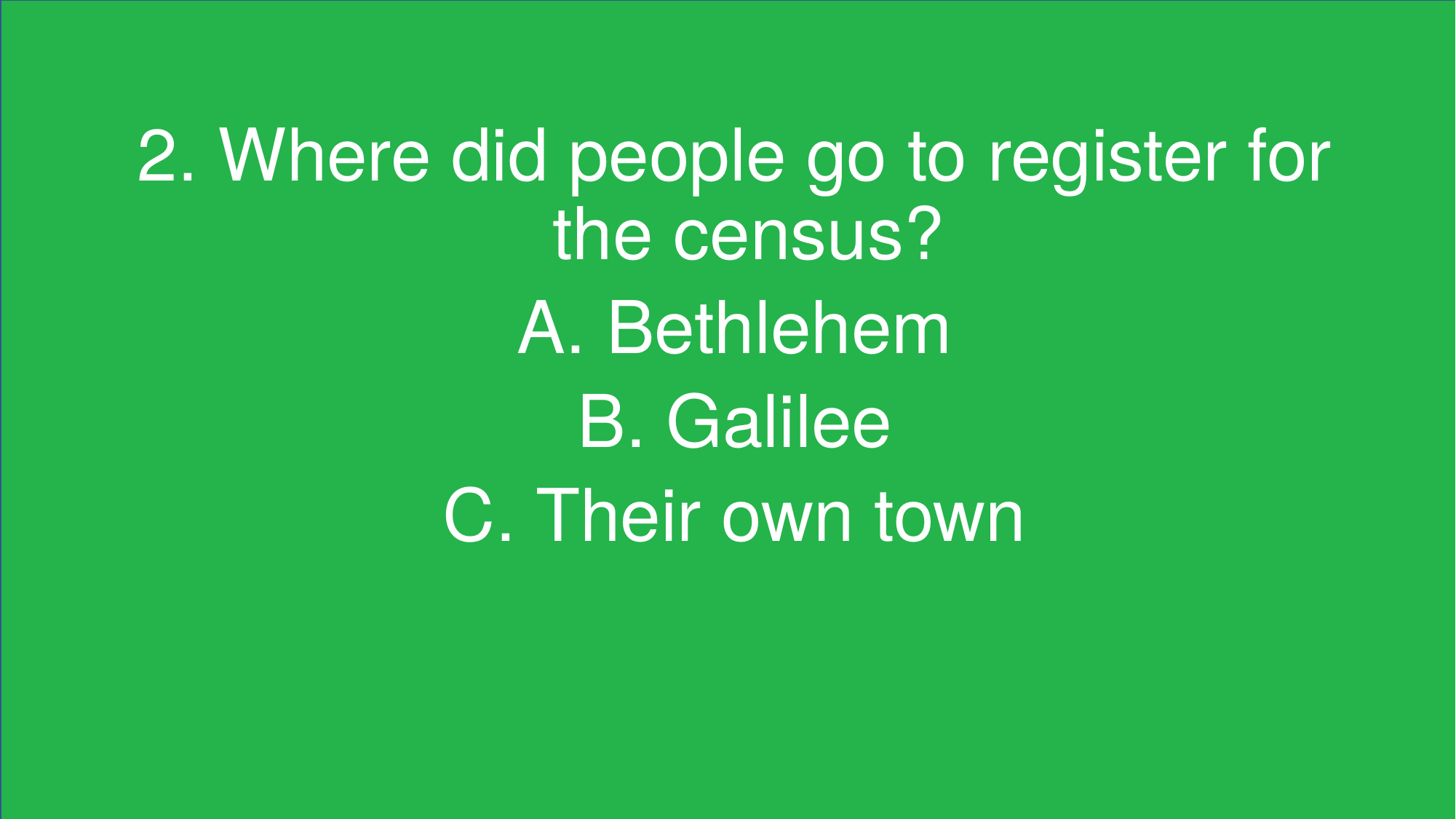

2. Where did people go to register for the census?
A. Bethlehem
B. Galilee
C. Their own town